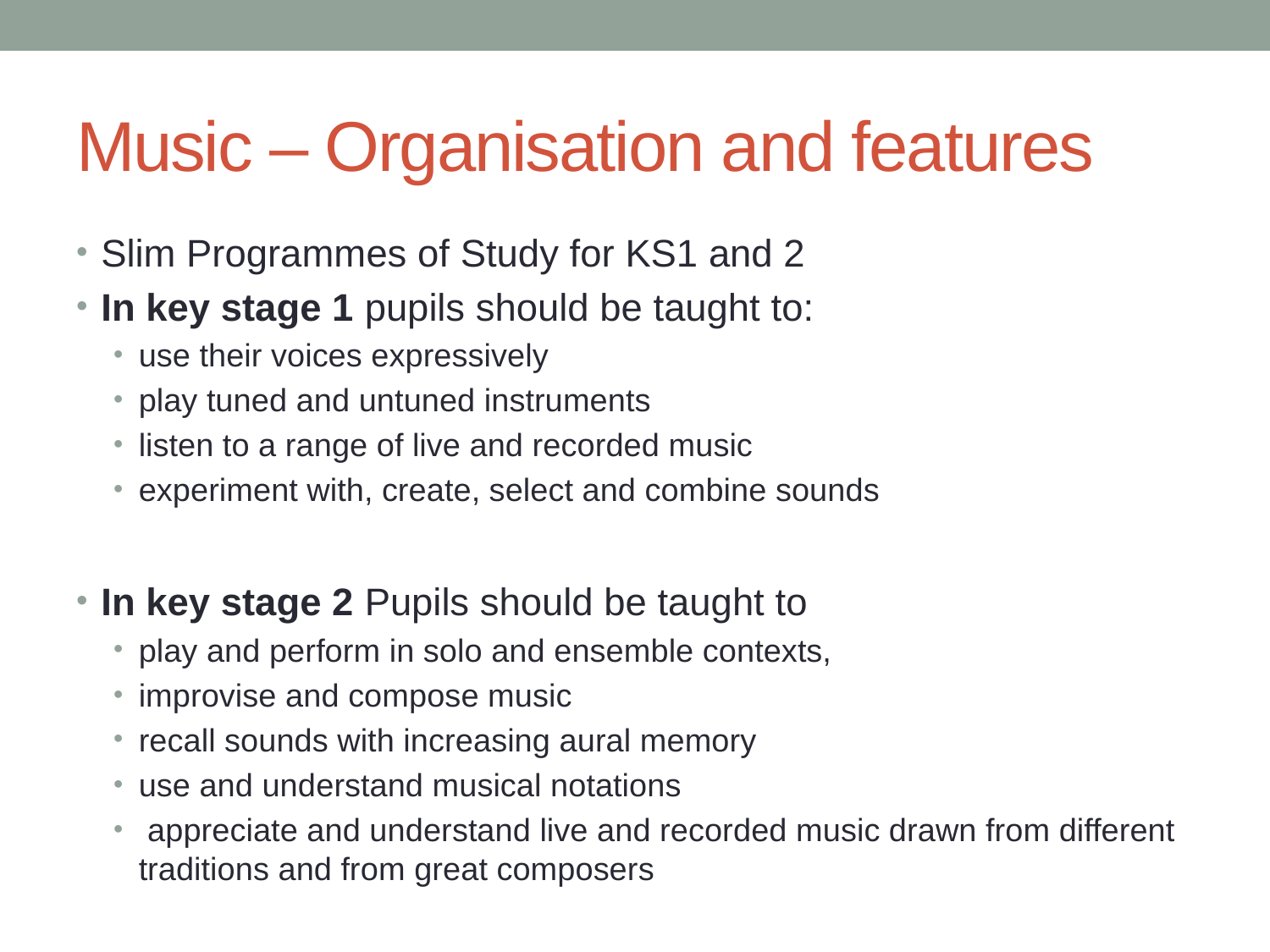

# Music – Organisation and features
Slim Programmes of Study for KS1 and 2
In key stage 1 pupils should be taught to:
use their voices expressively
play tuned and untuned instruments
listen to a range of live and recorded music
experiment with, create, select and combine sounds

In key stage 2 Pupils should be taught to
play and perform in solo and ensemble contexts,
improvise and compose music
recall sounds with increasing aural memory
use and understand musical notations
 appreciate and understand live and recorded music drawn from different traditions and from great composers